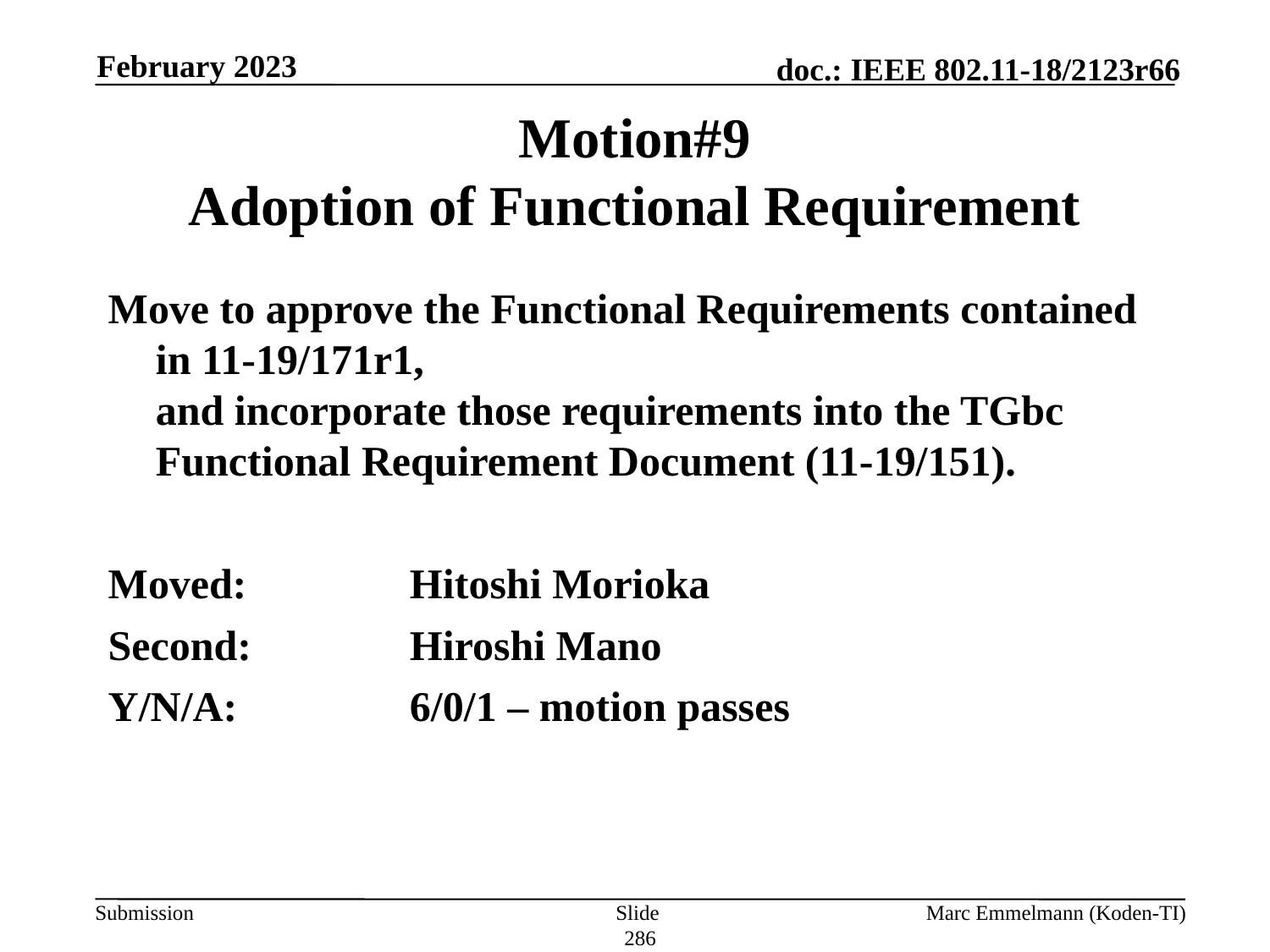

February 2023
# Motion#9 Adoption of Functional Requirement
Move to approve the Functional Requirements contained in 11-19/171r1,
and incorporate those requirements into the TGbc Functional Requirement Document (11-19/151).

Moved:		Hitoshi Morioka
Second:		Hiroshi Mano
Y/N/A:		6/0/1 – motion passes
Slide 286
Marc Emmelmann (Koden-TI)